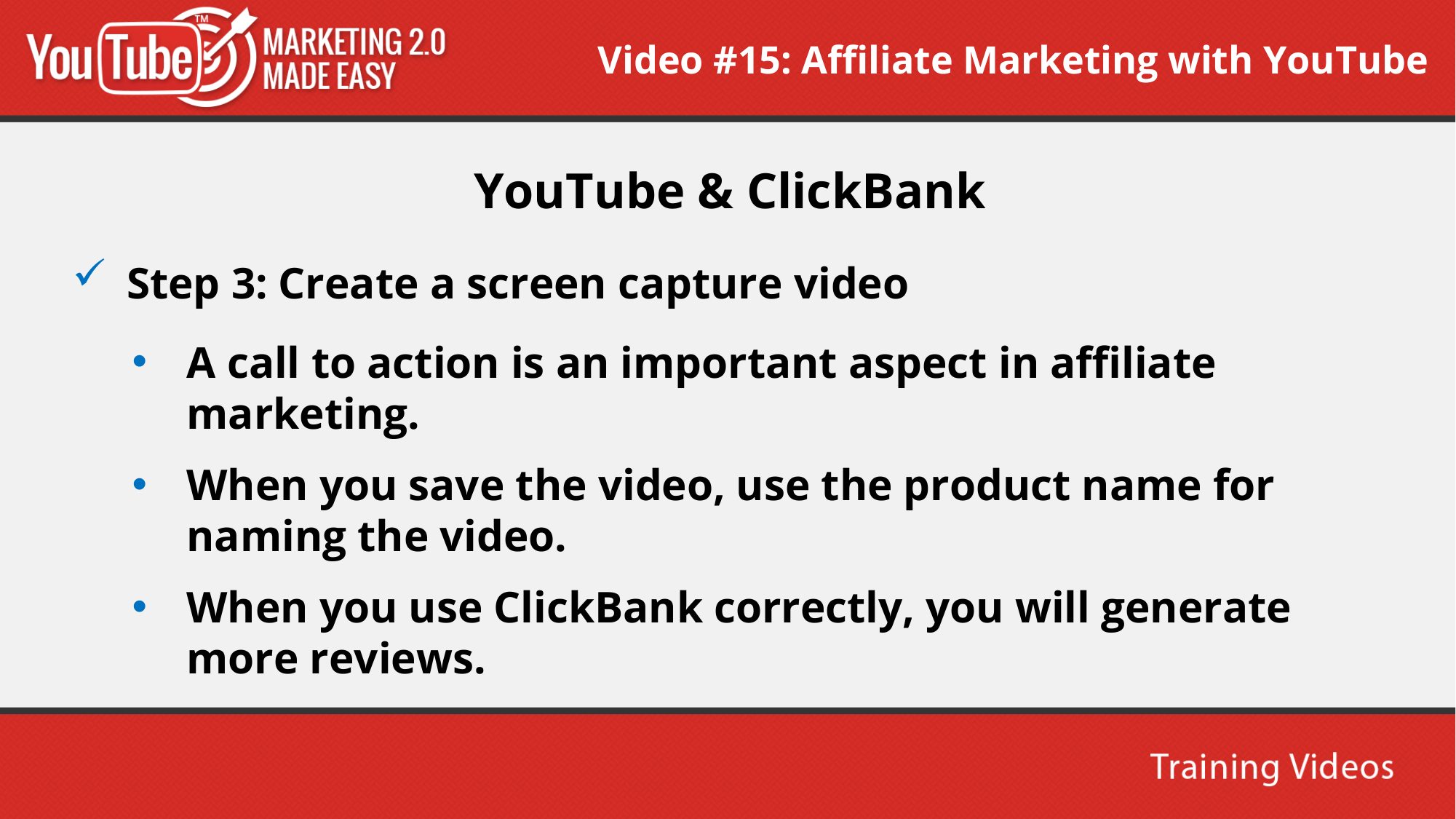

Video #15: Affiliate Marketing with YouTube
YouTube & ClickBank
Step 3: Create a screen capture video
A call to action is an important aspect in affiliate marketing.
When you save the video, use the product name for naming the video.
When you use ClickBank correctly, you will generate more reviews.